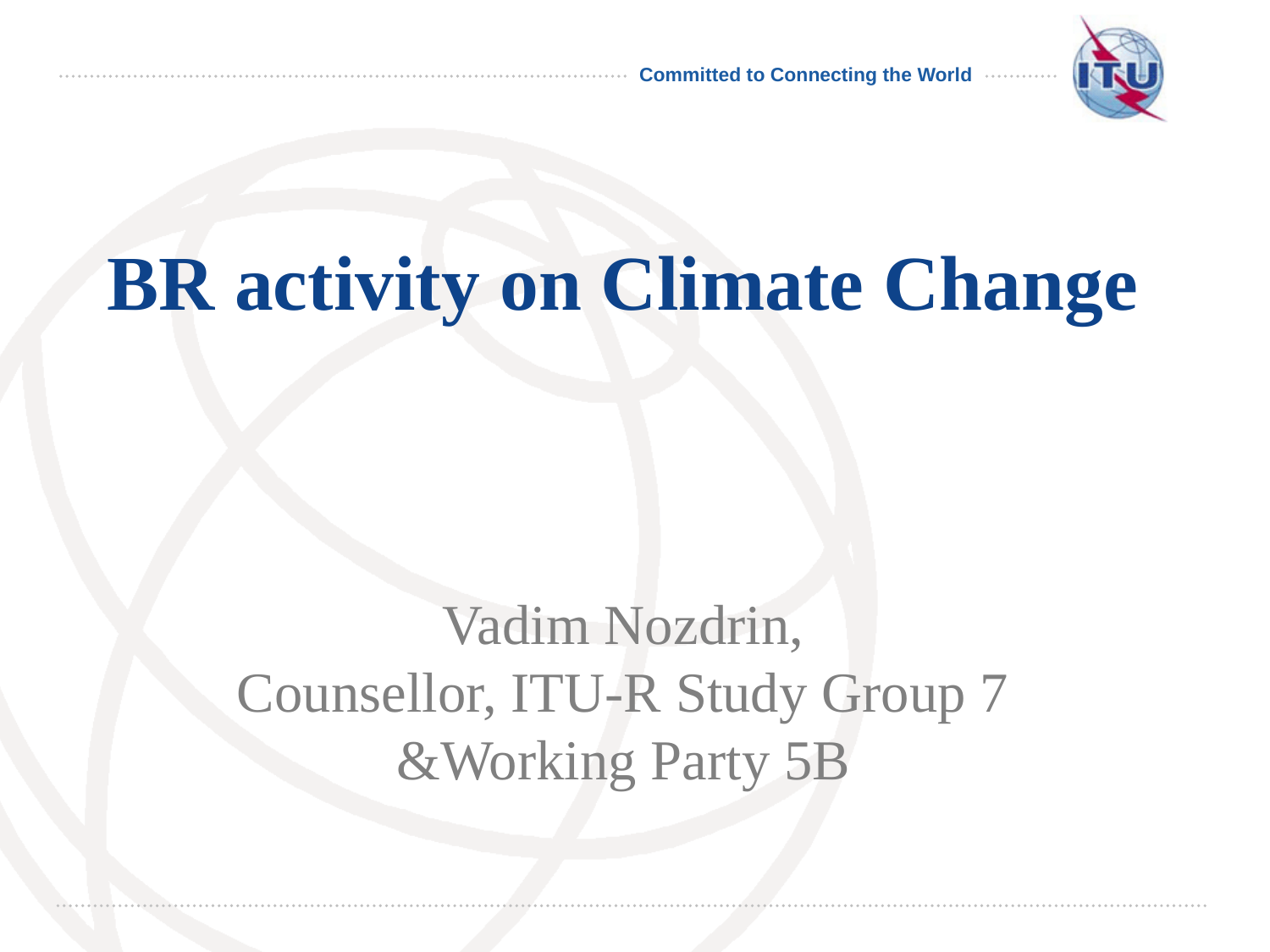

BR activity on Climate Change
Vadim Nozdrin,
Counsellor, ITU-R Study Group 7
&Working Party 5B